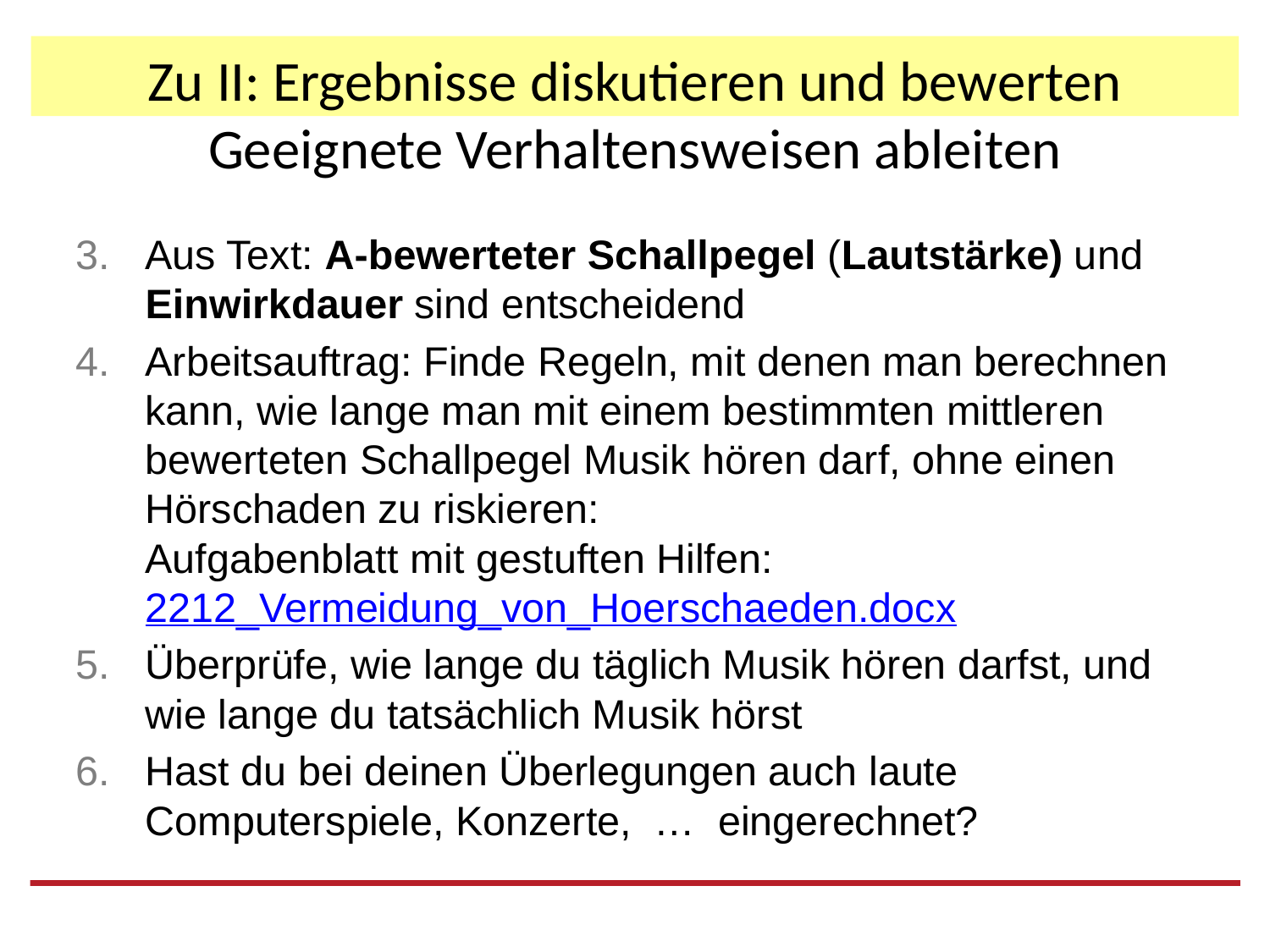

# Zu II: Ergebnisse diskutieren und bewerten Geeignete Verhaltensweisen ableiten
Aus Text: A-bewerteter Schallpegel (Lautstärke) und Einwirkdauer sind entscheidend
Arbeitsauftrag: Finde Regeln, mit denen man berechnen kann, wie lange man mit einem bestimmten mittleren bewerteten Schallpegel Musik hören darf, ohne einen Hörschaden zu riskieren:
Aufgabenblatt mit gestuften Hilfen:
2212_Vermeidung_von_Hoerschaeden.docx
Überprüfe, wie lange du täglich Musik hören darfst, und wie lange du tatsächlich Musik hörst
Hast du bei deinen Überlegungen auch laute Computerspiele, Konzerte,  …  eingerechnet?